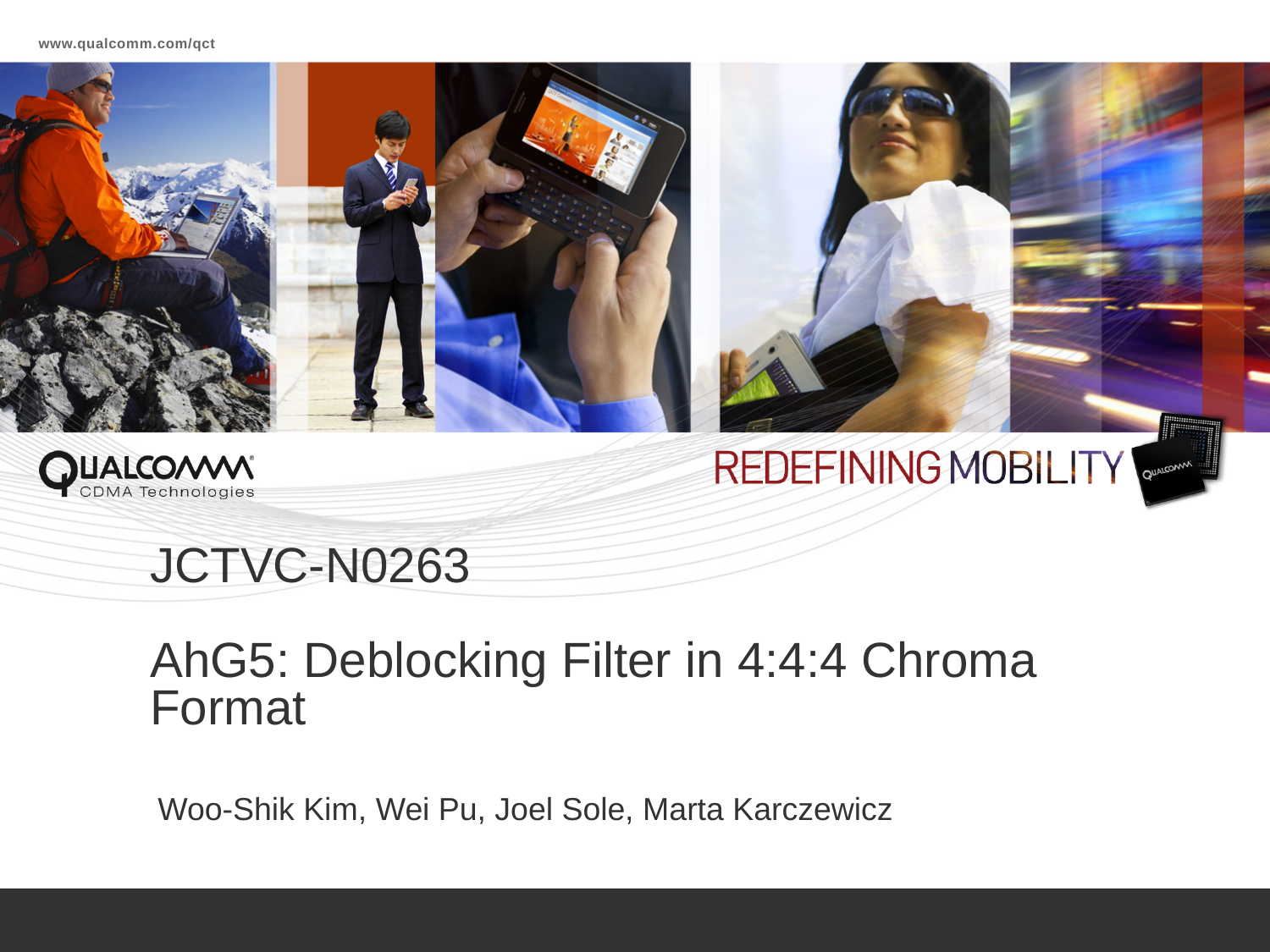

# JCTVC-N0263 AhG5: Deblocking Filter in 4:4:4 Chroma Format
Woo-Shik Kim, Wei Pu, Joel Sole, Marta Karczewicz